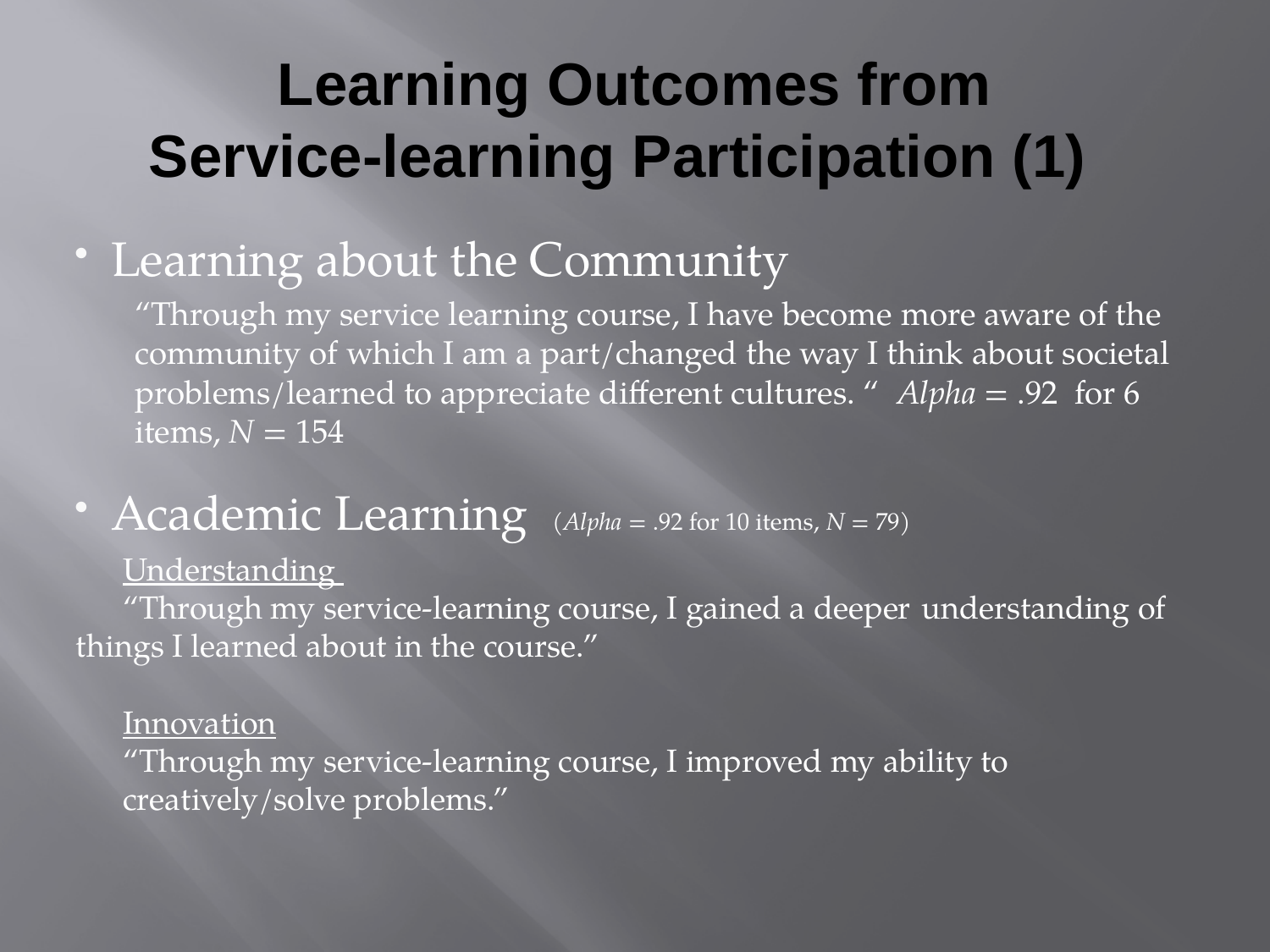

# Learning Outcomes from Service-learning Participation (1)
Learning about the Community
“Through my service learning course, I have become more aware of the community of which I am a part/changed the way I think about societal problems/learned to appreciate different cultures. “  Alpha = .92  for 6 items, N = 154

Academic Learning  (Alpha = .92 for 10 items, N = 79)
	Understanding
	“Through my service-learning course, I gained a deeper 	understanding of things I learned about in the course.”

	Innovation
	“Through my service-learning course, I improved my ability to
	creatively/solve problems.”